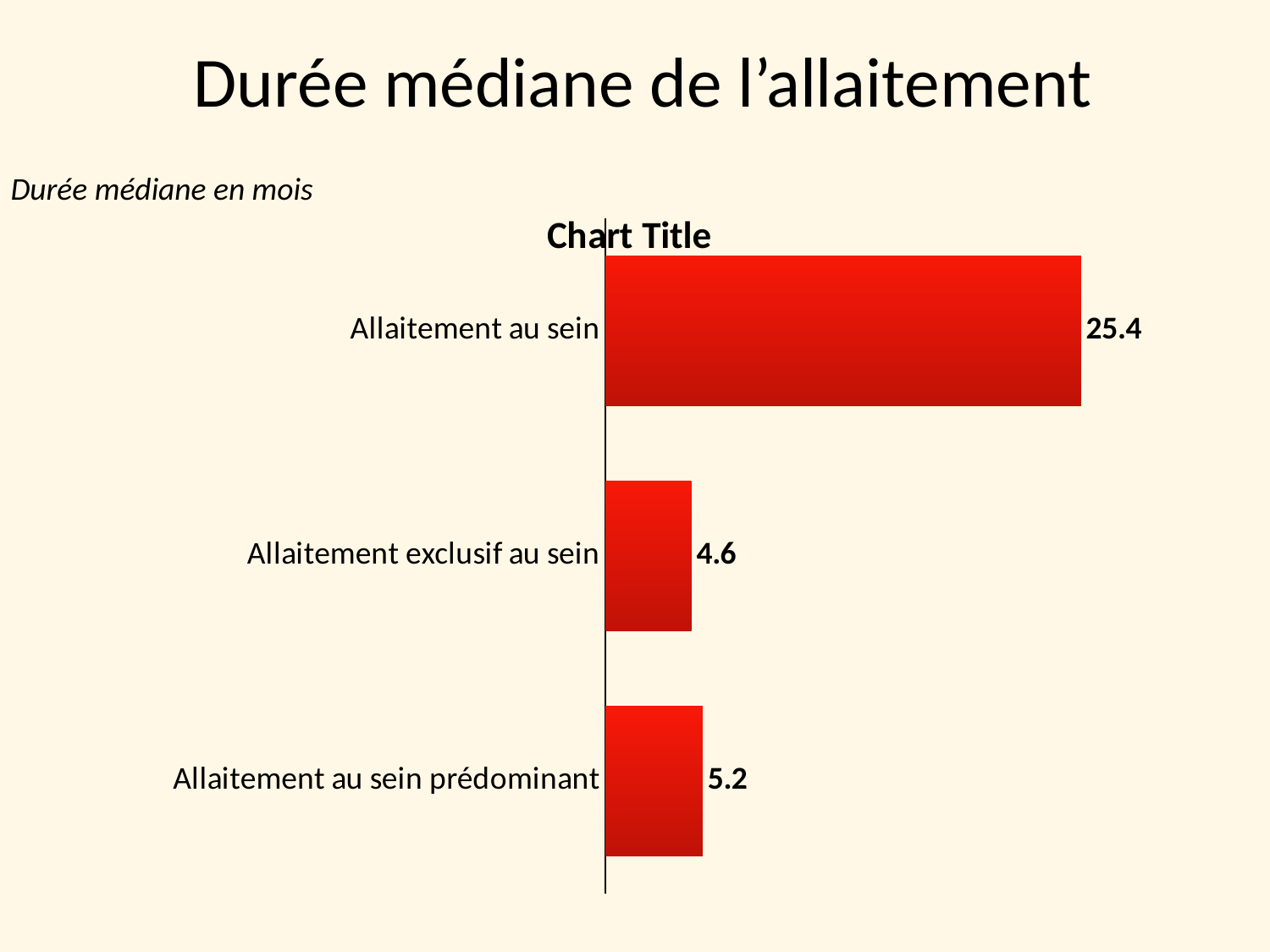

# Durée médiane de l’allaitement
Durée médiane en mois

### Chart:

| Category |  |
|---|---|
| Allaitement au sein | 25.4 |
| Allaitement exclusif au sein | 4.6 |
| Allaitement au sein prédominant | 5.2 |